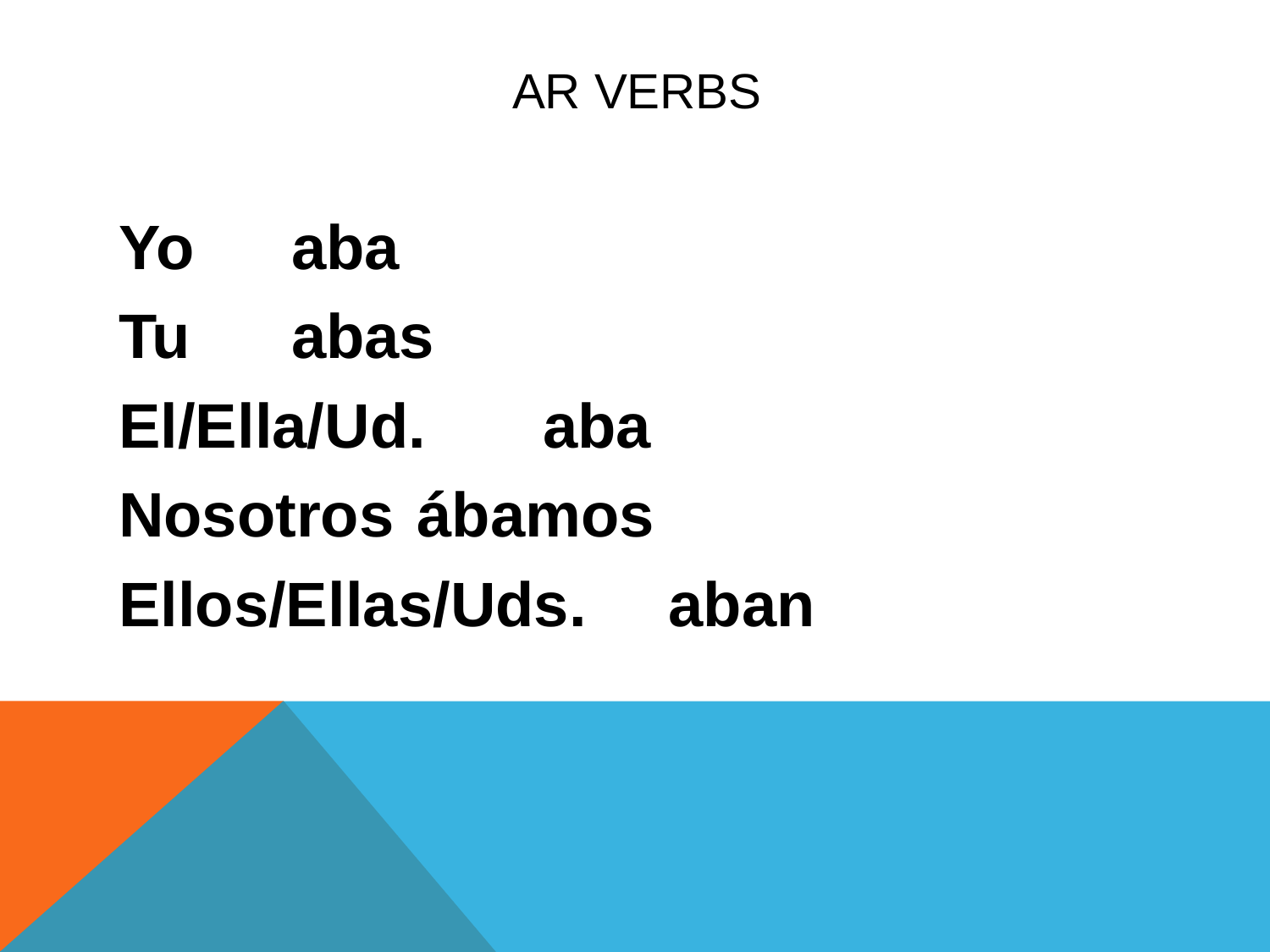

# Ar verbs

Yo				aba
Tu				abas
El/Ella/Ud.		aba
Nosotros			ábamos
Ellos/Ellas/Uds.	aban